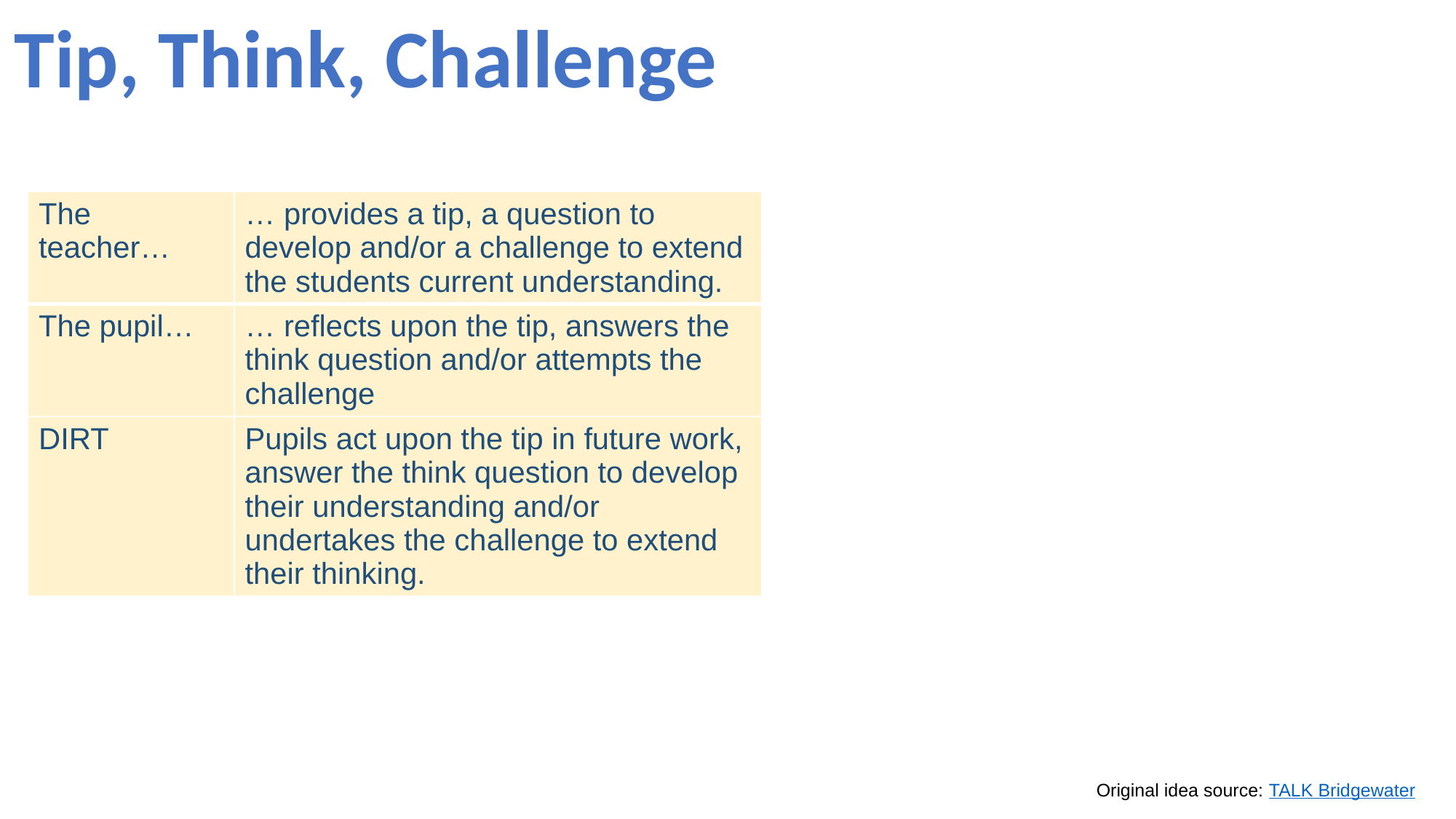

Tip, Think, Challenge
| The teacher… | … provides a tip, a question to develop and/or a challenge to extend the students current understanding. |
| --- | --- |
| The pupil… | … reflects upon the tip, answers the think question and/or attempts the challenge |
| DIRT | Pupils act upon the tip in future work, answer the think question to develop their understanding and/or undertakes the challenge to extend their thinking. |
This approach enables the pupil to reflect on their progress and effort within a lesson.

Original idea source: TALK Bridgewater